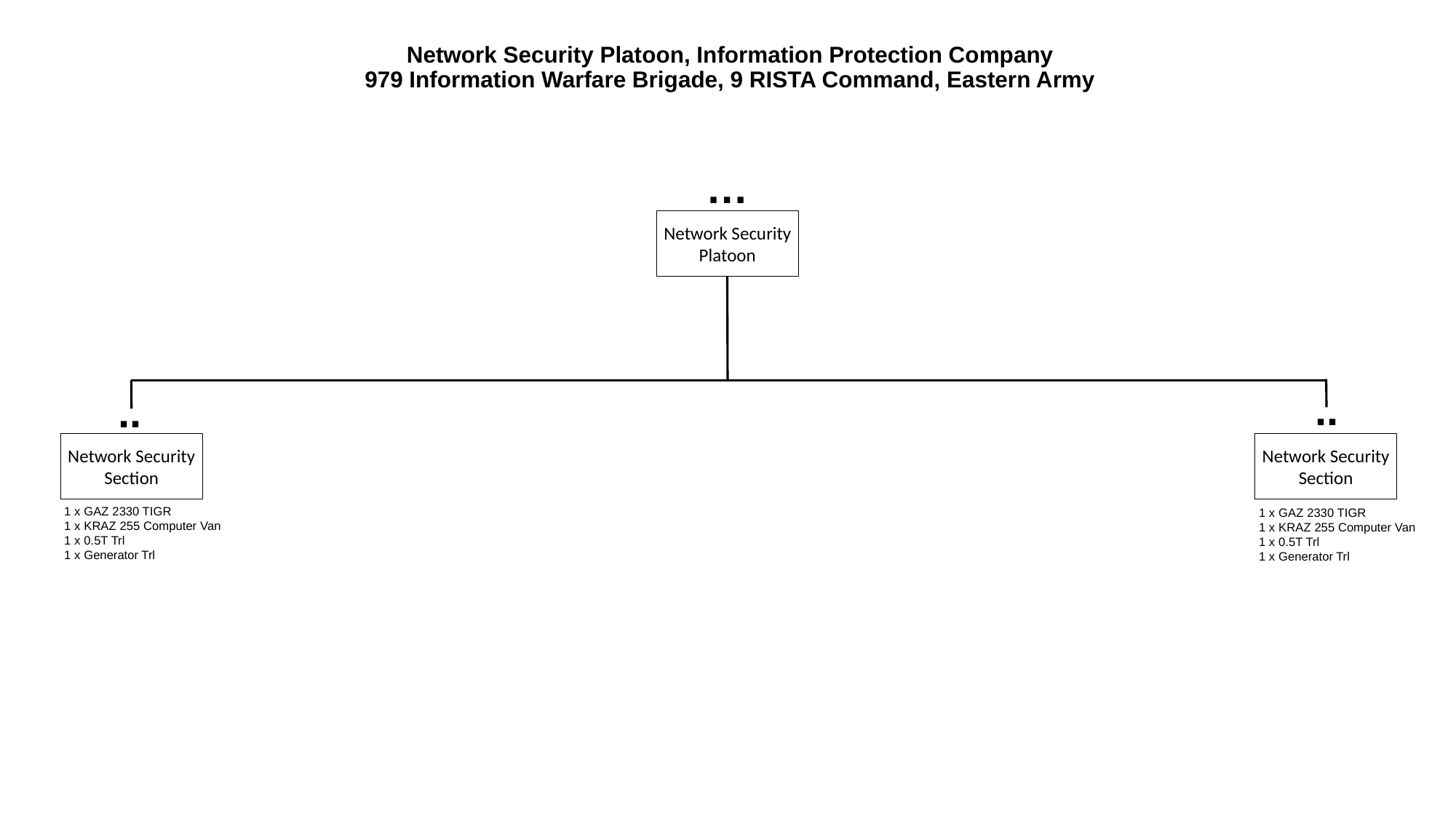

# Network Security Platoon, Information Protection Company 979 Information Warfare Brigade, 9 RISTA Command, Eastern Army
…
Network Security Platoon
..
..
Network Security
Section
Network Security
Section
1 x GAZ 2330 TIGR
1 x KRAZ 255 Computer Van
1 x 0.5T Trl
1 x Generator Trl
1 x GAZ 2330 TIGR
1 x KRAZ 255 Computer Van
1 x 0.5T Trl
1 x Generator Trl